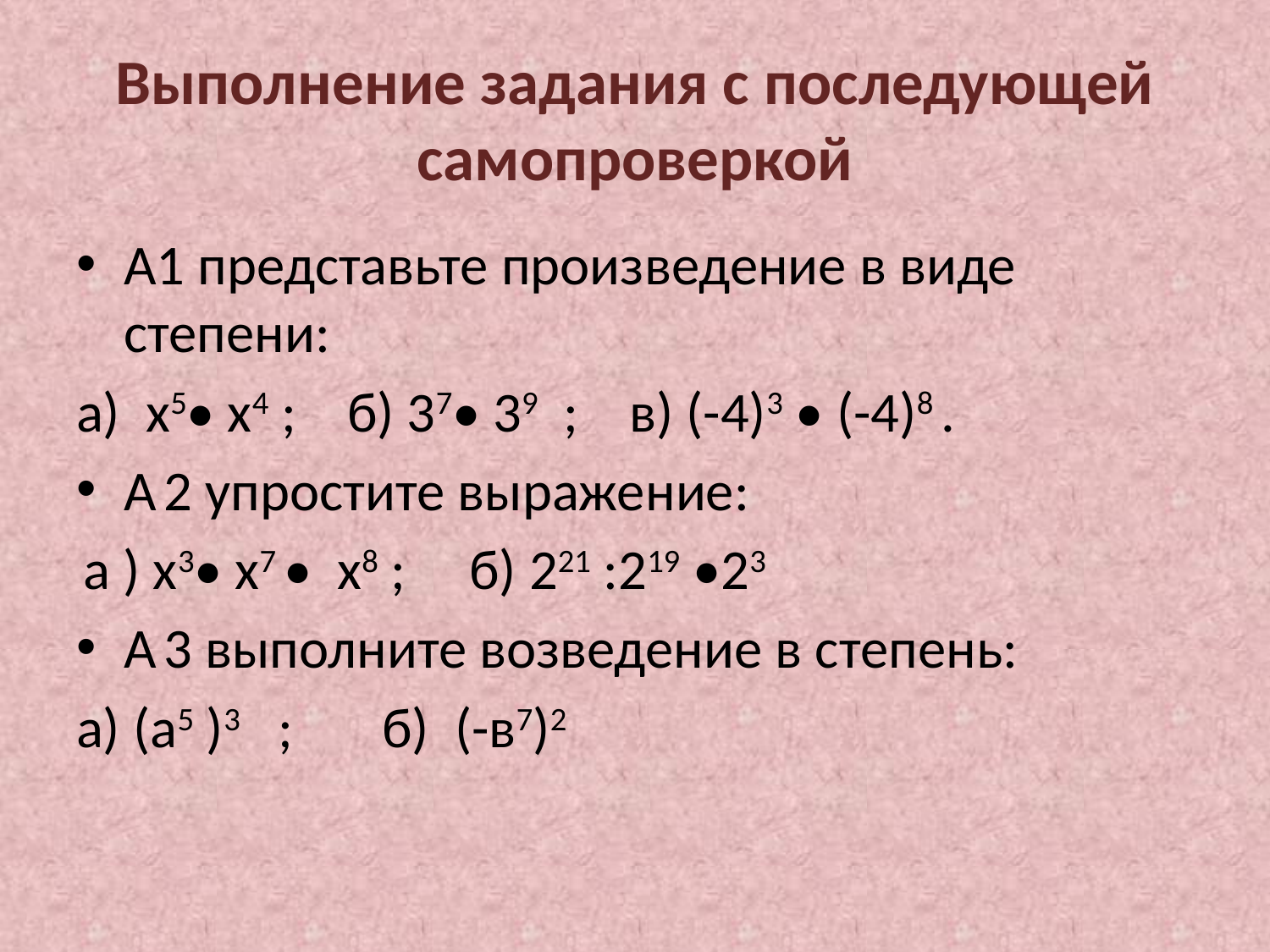

# Выполнение задания с последующей самопроверкой
А1 представьте произведение в виде степени:
а)  х5• х4 ;    б) 37• 39  ;    в) (-4)3 • (-4)8 .
А 2 упростите выражение:
 а ) х3• х7 •  х8 ;     б) 221 :219 •23
А 3 выполните возведение в степень:
а) (а5 )3   ;       б)  (-в7)2